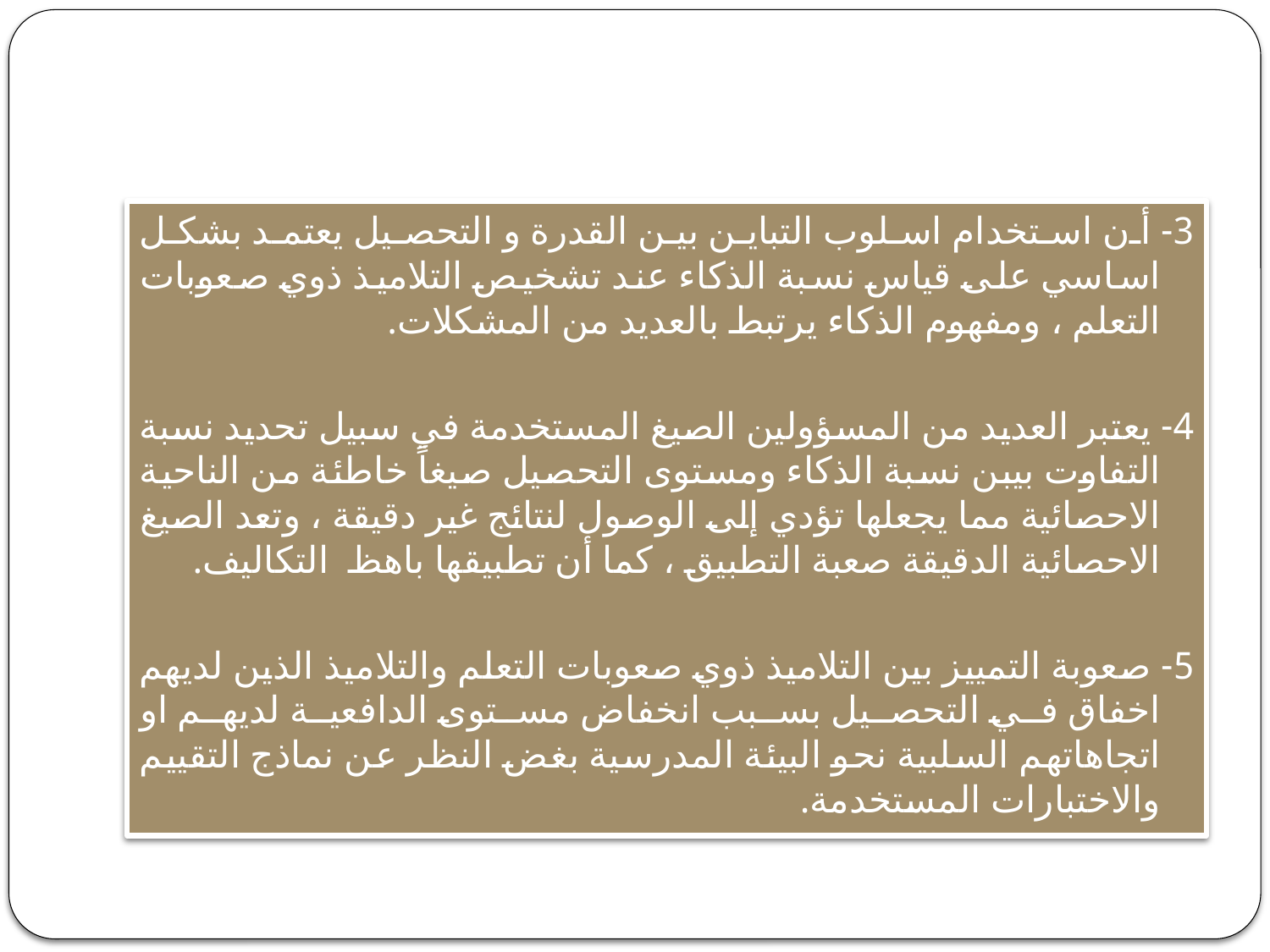

#
3- أن استخدام اسلوب التباين بين القدرة و التحصيل يعتمد بشكل اساسي على قياس نسبة الذكاء عند تشخيص التلاميذ ذوي صعوبات التعلم ، ومفهوم الذكاء يرتبط بالعديد من المشكلات.

4- يعتبر العديد من المسؤولين الصيغ المستخدمة في سبيل تحديد نسبة التفاوت بيبن نسبة الذكاء ومستوى التحصيل صيغاً خاطئة من الناحية الاحصائية مما يجعلها تؤدي إلى الوصول لنتائج غير دقيقة ، وتعد الصيغ الاحصائية الدقيقة صعبة التطبيق ، كما أن تطبيقها باهظ  التكاليف.

5- صعوبة التمييز بين التلاميذ ذوي صعوبات التعلم والتلاميذ الذين لديهم اخفاق في التحصيل بسبب انخفاض مستوى الدافعية لديهم او اتجاهاتهم السلبية نحو البيئة المدرسية بغض النظر عن نماذج التقييم والاختبارات المستخدمة.